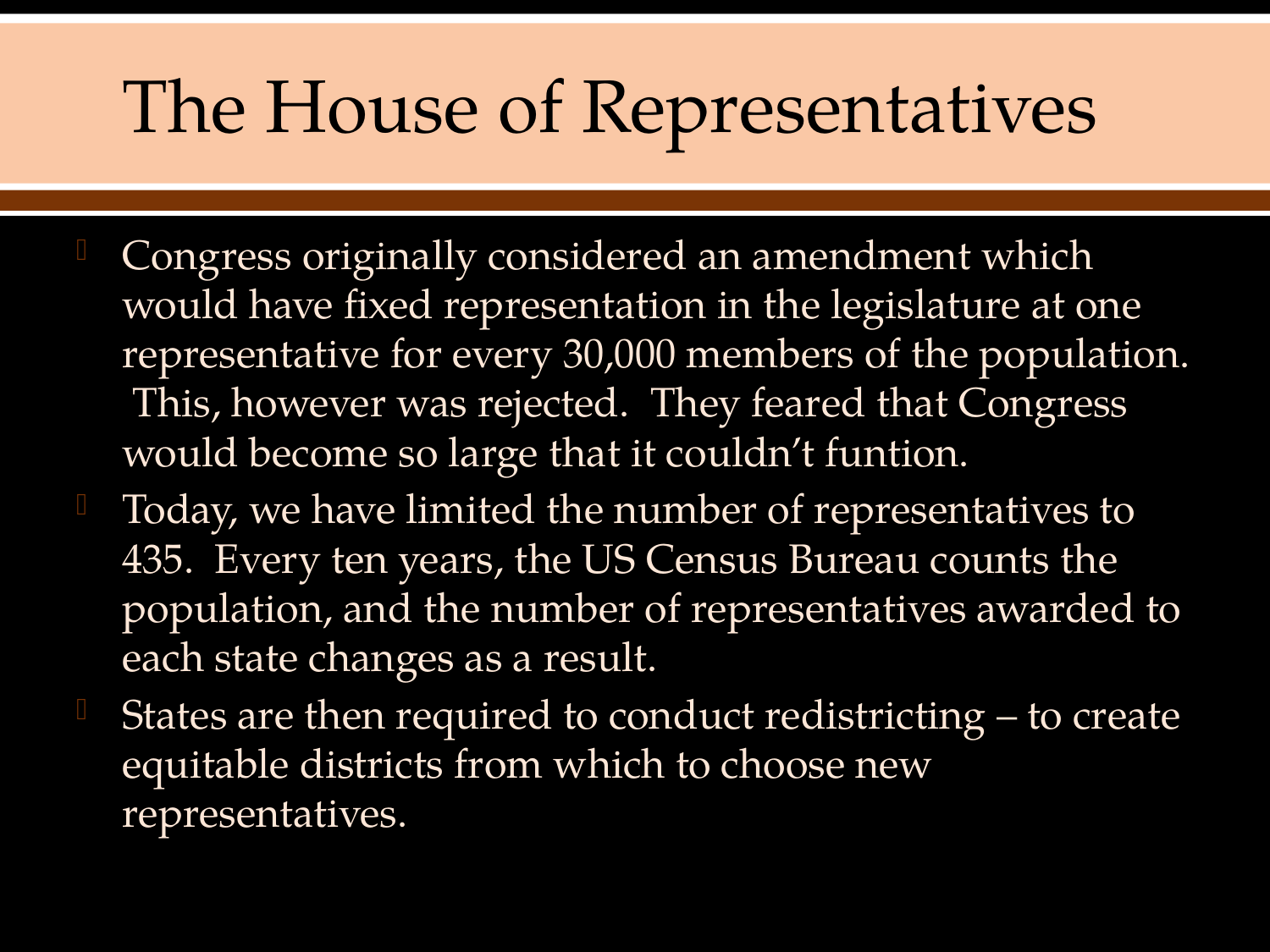

# The House of Representatives
Congress originally considered an amendment which would have fixed representation in the legislature at one representative for every 30,000 members of the population.  This, however was rejected.  They feared that Congress would become so large that it couldn’t funtion.
Today, we have limited the number of representatives to 435.  Every ten years, the US Census Bureau counts the population, and the number of representatives awarded to each state changes as a result.
States are then required to conduct redistricting – to create equitable districts from which to choose new representatives.